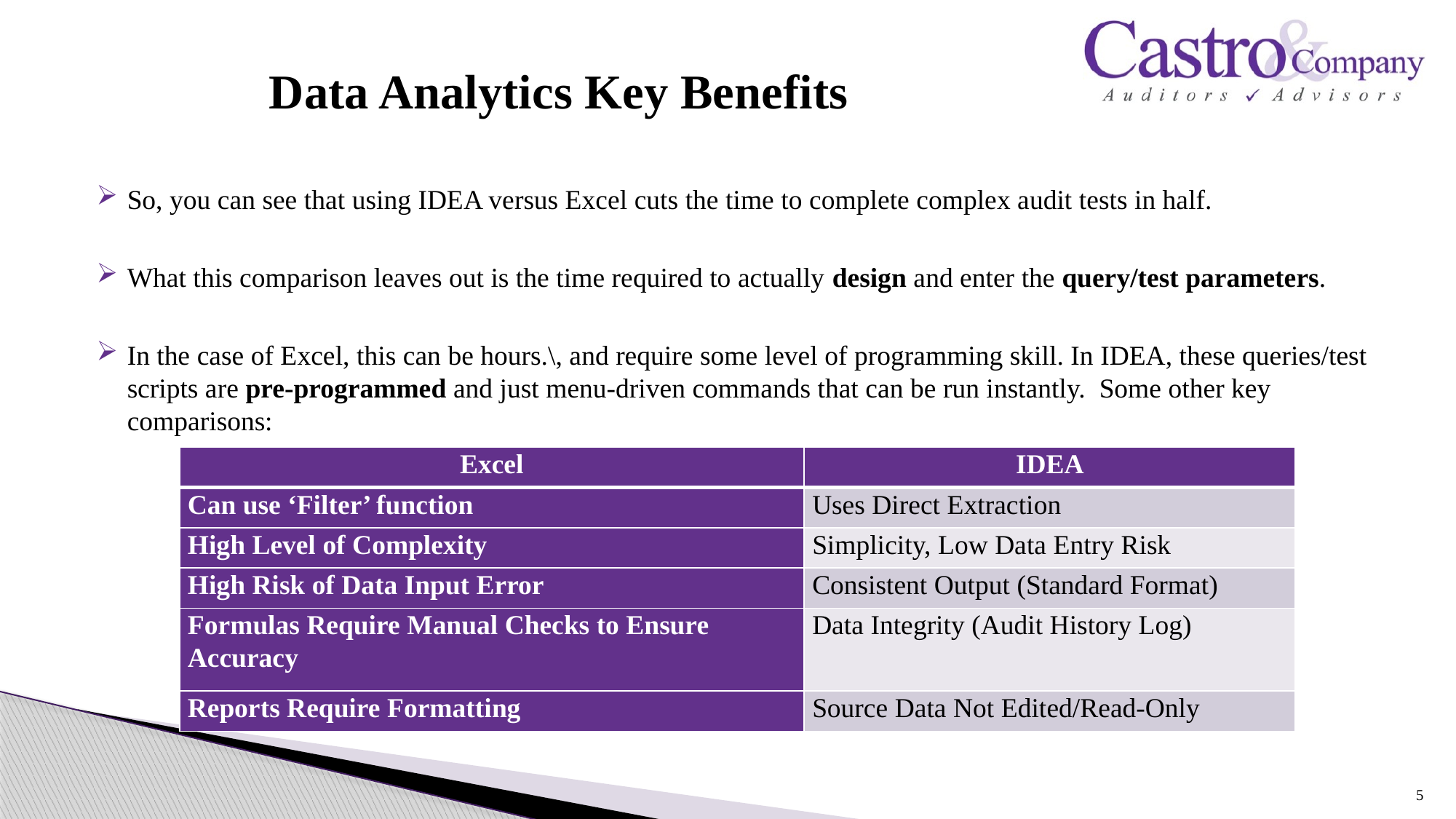

# Data Analytics Key Benefits
So, you can see that using IDEA versus Excel cuts the time to complete complex audit tests in half.

What this comparison leaves out is the time required to actually design and enter the query/test parameters.

In the case of Excel, this can be hours.\, and require some level of programming skill. In IDEA, these queries/test scripts are pre-programmed and just menu-driven commands that can be run instantly.  Some other key comparisons:

| Excel | IDEA |
| --- | --- |
| Can use ‘Filter’ function | Uses Direct Extraction |
| High Level of Complexity | Simplicity, Low Data Entry Risk |
| High Risk of Data Input Error | Consistent Output (Standard Format) |
| Formulas Require Manual Checks to Ensure Accuracy | Data Integrity (Audit History Log) |
| Reports Require Formatting | Source Data Not Edited/Read-Only |
5